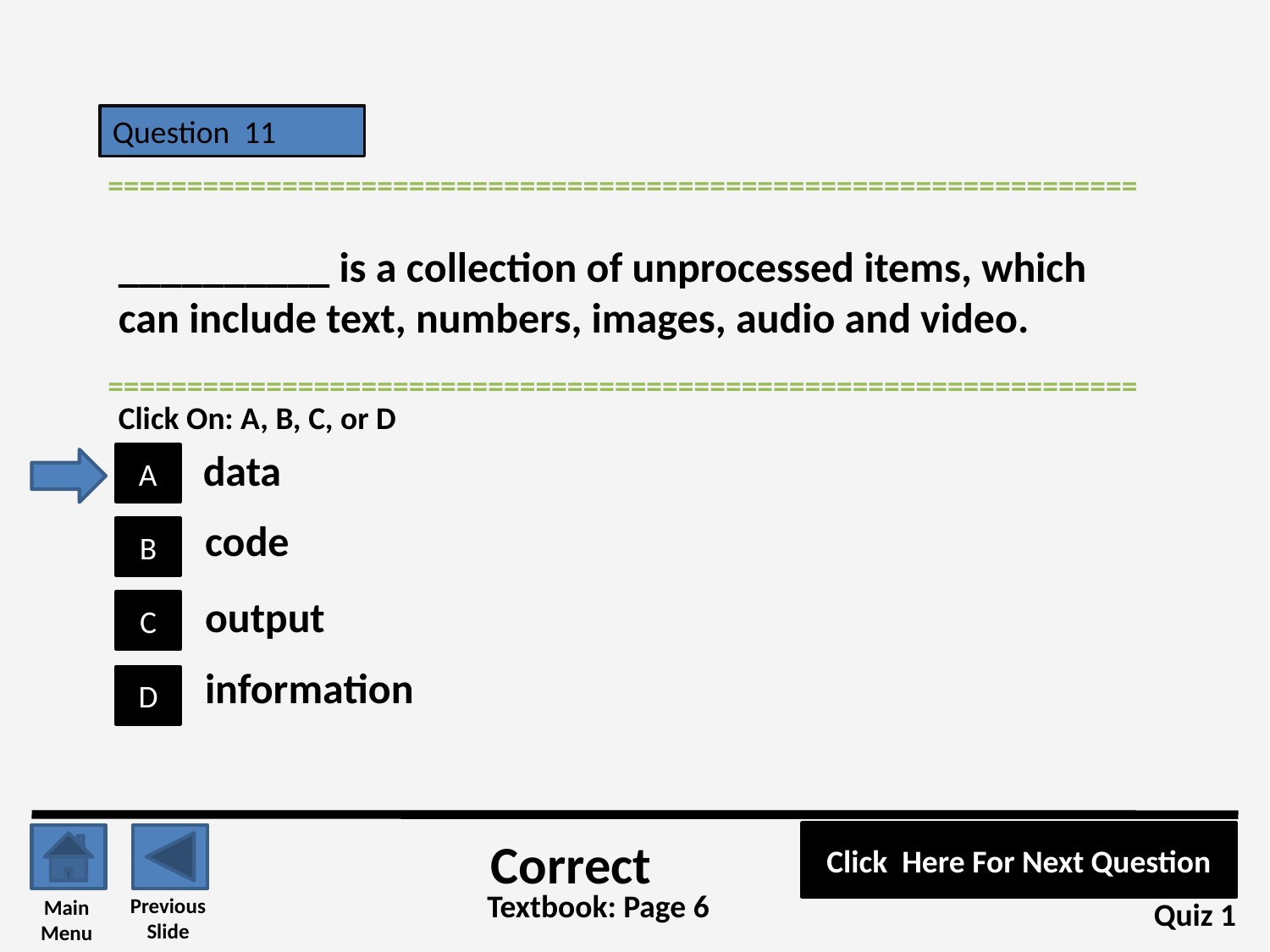

Question  11
=================================================================
__________ is a collection of unprocessed items, which can include text, numbers, images, audio and video.
=================================================================
Click On: A, B, C, or D

data
A

code
B

output
C

information
D
Click  Here For Next Question

Correct
Textbook: Page 6
Previous
Slide
Main
Menu
Quiz 1